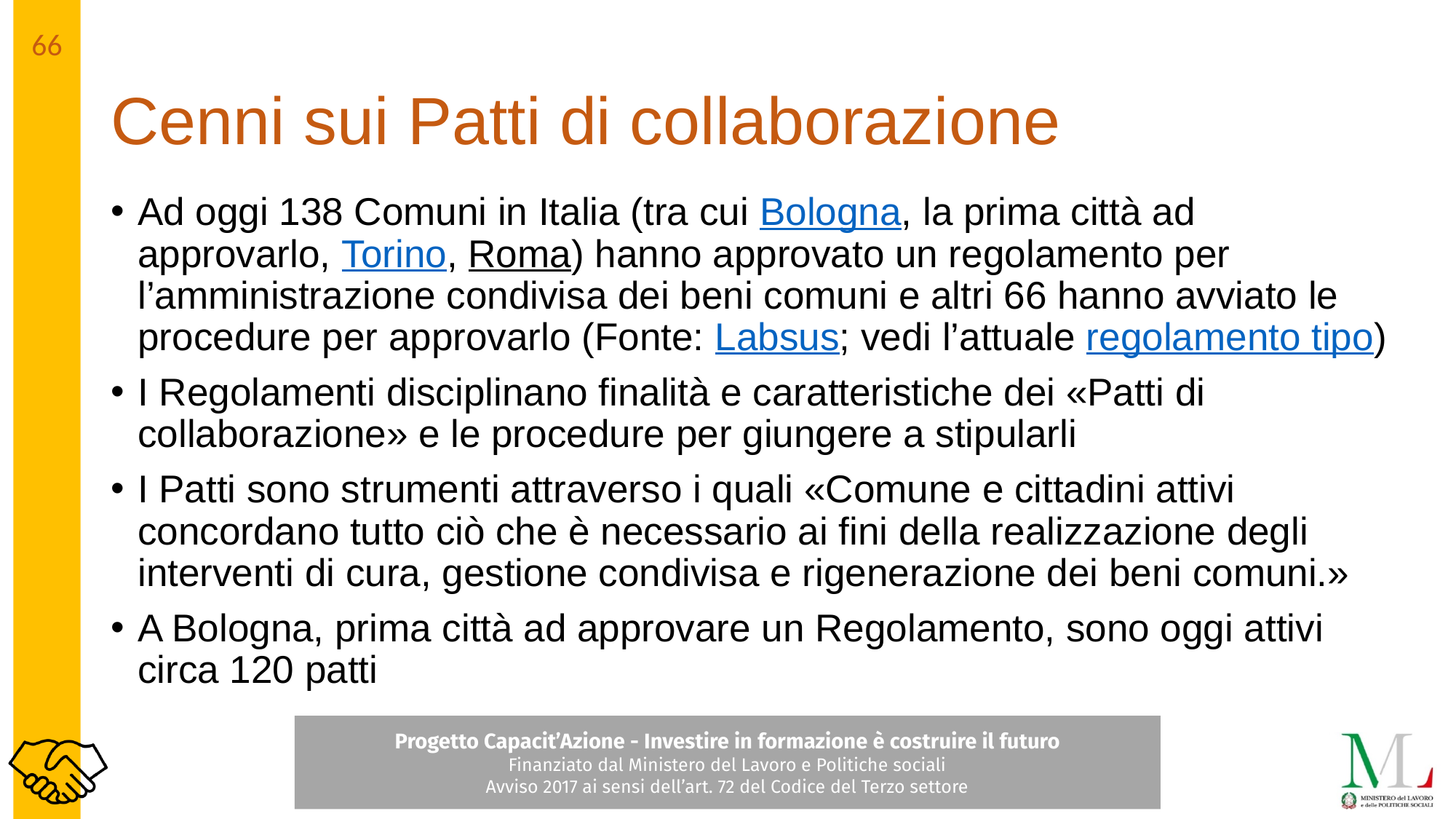

# Cenni sui Patti di collaborazione
Ad oggi 138 Comuni in Italia (tra cui Bologna, la prima città ad approvarlo, Torino, Roma) hanno approvato un regolamento per l’amministrazione condivisa dei beni comuni e altri 66 hanno avviato le procedure per approvarlo (Fonte: Labsus; vedi l’attuale regolamento tipo)
I Regolamenti disciplinano finalità e caratteristiche dei «Patti di collaborazione» e le procedure per giungere a stipularli
I Patti sono strumenti attraverso i quali «Comune e cittadini attivi concordano tutto ciò che è necessario ai fini della realizzazione degli interventi di cura, gestione condivisa e rigenerazione dei beni comuni.»
A Bologna, prima città ad approvare un Regolamento, sono oggi attivi circa 120 patti
66